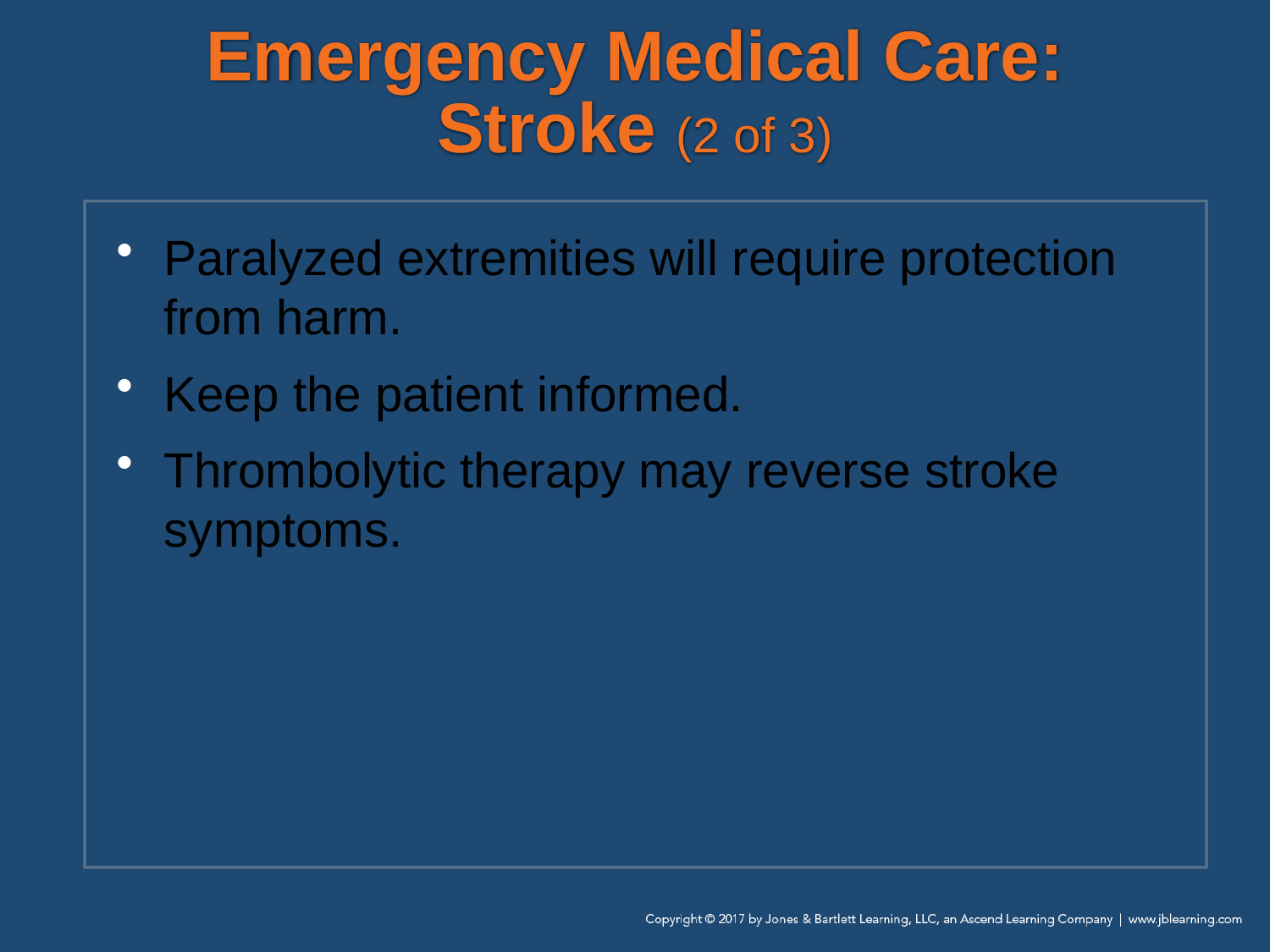

# Emergency Medical Care: Stroke (2 of 3)
Paralyzed extremities will require protection from harm.
Keep the patient informed.
Thrombolytic therapy may reverse stroke symptoms.